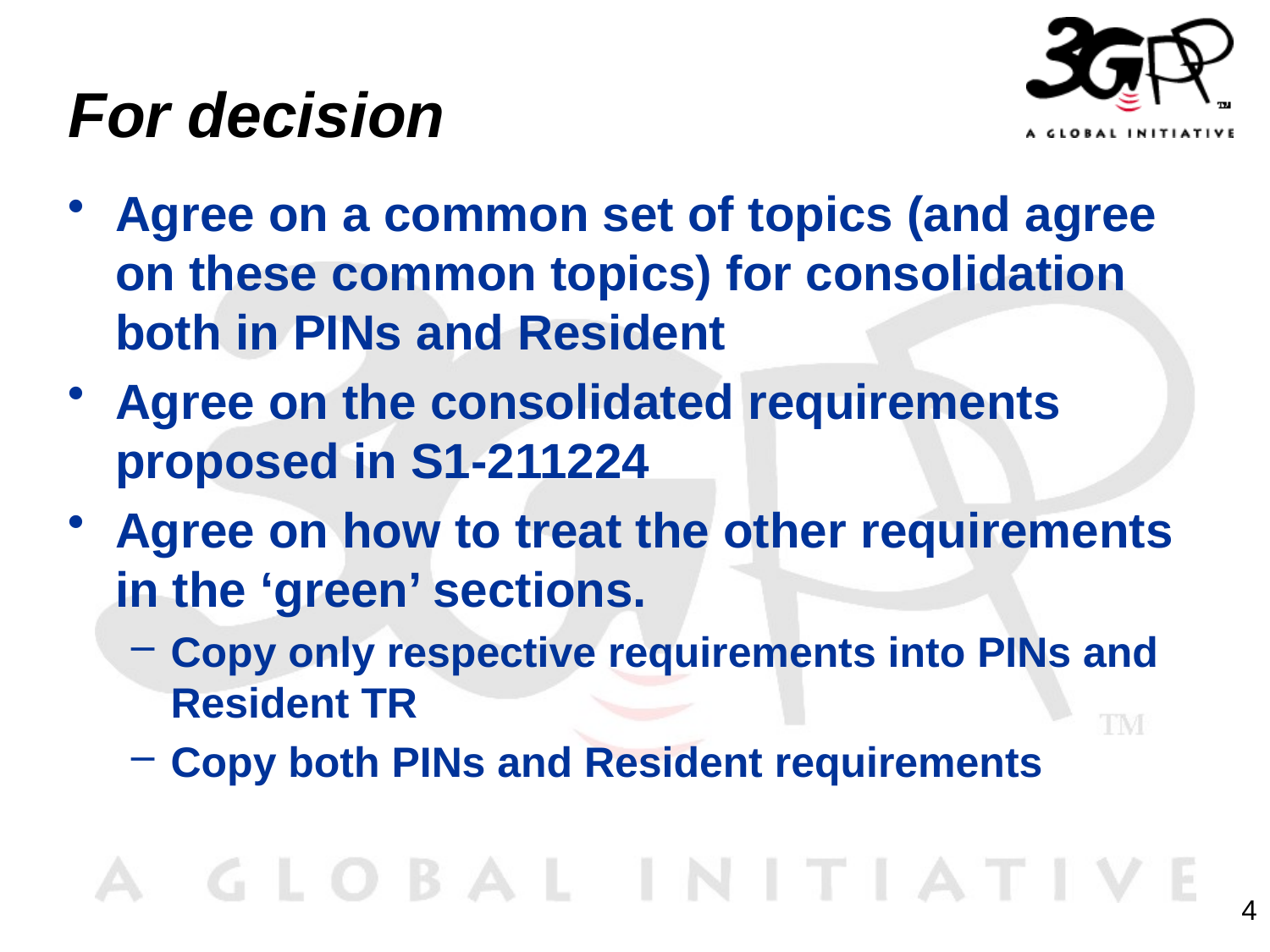

# For decision
Agree on a common set of topics (and agree on these common topics) for consolidation both in PINs and Resident
Agree on the consolidated requirements proposed in S1-211224
Agree on how to treat the other requirements in the ‘green’ sections.
Copy only respective requirements into PINs and Resident TR
Copy both PINs and Resident requirements
4